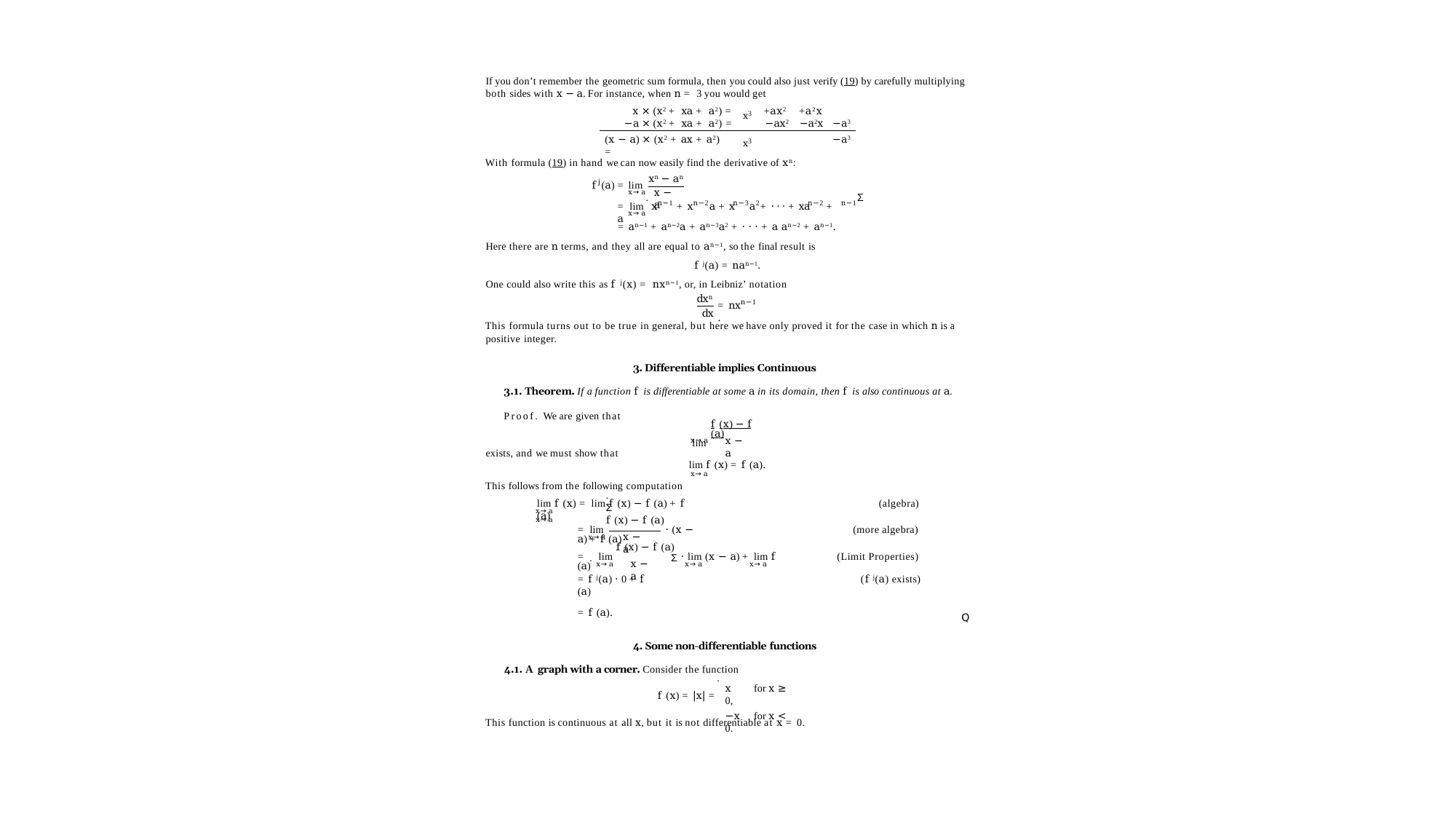

4
If you don’t remember the geometric sum formula, then you could also just verify (19) by carefully multiplying  both sides with x − a. For instance, when n = 3 you would get
x3
x × (x2 + xa + a2) =
−a × (x2 + xa + a2) =
(x − a) × (x2 + ax + a2)   =
+ax2	+a2x
−ax2	−a2x  −a3
−a3
x3

With formula (19) in hand we can now easily find the derivative of xn:
xn − an
j
f (a) = lim
x − a

x→a
.
Σ
n−1	n−2	n−3   2	n−2
n−1
= lim  x	+ x	a + x	a  + · · · + xa	+ a
x→a
= an−1 + an−2a + an−3a2 + · · · + a an−2 + an−1.
Here there are n terms, and they all are equal to an−1, so the final result is
f j(a) = nan−1.
One could also write this as f j(x) = nxn−1, or, in Leibniz’ notation
dxn  dx
n−1
= nx	.

This formula turns out to be true in general, but here we have only proved it for the case in which n is a  positive integer.

3. Differentiable implies Continuous

3.1. Theorem. If a function f is differentiable at some a in its domain, then f is also continuous at a.

Proof. We are given that
f (x) − f (a)
lim
x − a
x→a
exists, and we must show that
lim f (x) = f (a).
x→a
This follows from the following computation
.	Σ
lim f (x) = lim f (x) − f (a) + f (a)
(algebra)
x→a	x→a
f (x) − f (a)
= lim	· (x − a) + f (a)

.	Σ
(more algebra)
x − a

x→a
f (x) − f (a)
=	lim	· lim (x − a) + lim f (a)
(Limit Properties)
x − a
x→a
x→a	x→a
= f j(a) · 0 + f (a)
= f (a).
(f j(a) exists)
Q
4. Some non-differentiable functions

4.1. A graph with a corner. Consider the function
.
x	for x ≥ 0,
−x	for x < 0.
f (x) = |x| =
This function is continuous at all x, but it is not differentiable at x = 0.